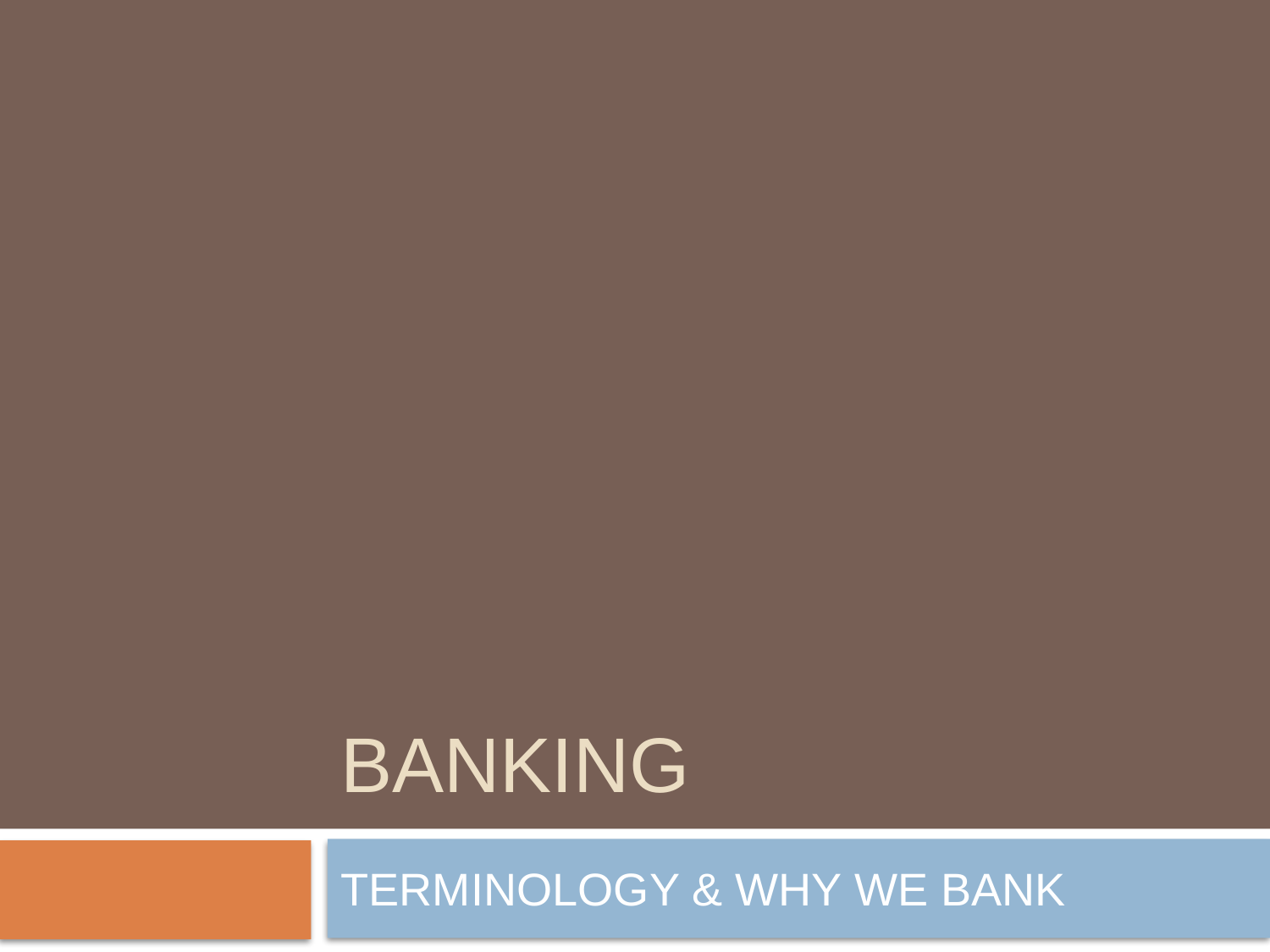

# Banking
TERMINOLOGY & WHY WE BANK